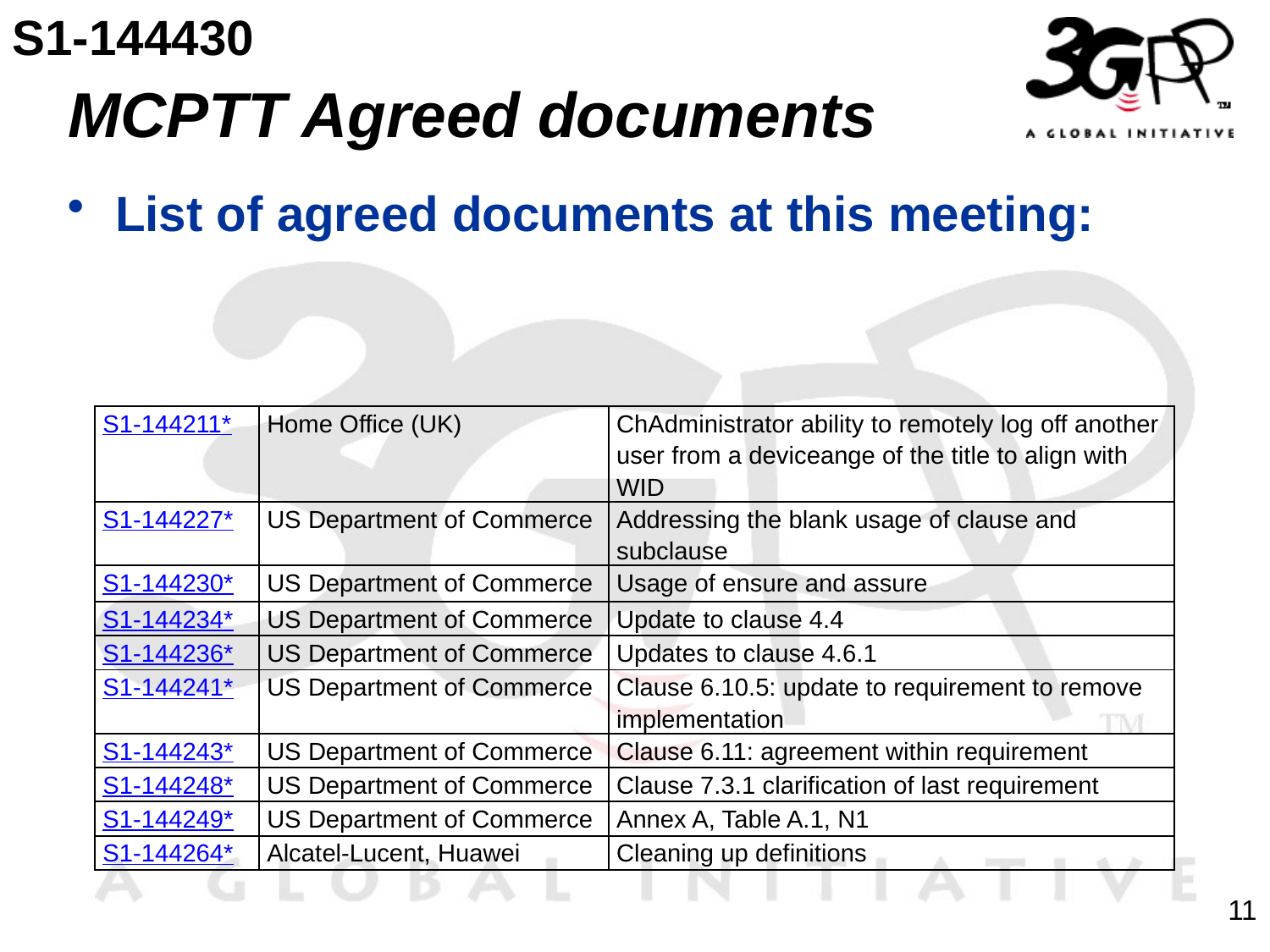

S1-144430
# MCPTT Agreed documents
List of agreed documents at this meeting:

| S1-144211\* | Home Office (UK) | ChAdministrator ability to remotely log off another user from a deviceange of the title to align with WID |
| --- | --- | --- |
| S1-144227\* | US Department of Commerce | Addressing the blank usage of clause and subclause |
| S1-144230\* | US Department of Commerce | Usage of ensure and assure |
| S1-144234\* | US Department of Commerce | Update to clause 4.4 |
| S1-144236\* | US Department of Commerce | Updates to clause 4.6.1 |
| S1-144241\* | US Department of Commerce | Clause 6.10.5: update to requirement to remove implementation |
| S1-144243\* | US Department of Commerce | Clause 6.11: agreement within requirement |
| S1-144248\* | US Department of Commerce | Clause 7.3.1 clarification of last requirement |
| S1-144249\* | US Department of Commerce | Annex A, Table A.1, N1 |
| S1-144264\* | Alcatel-Lucent, Huawei | Cleaning up definitions |
11